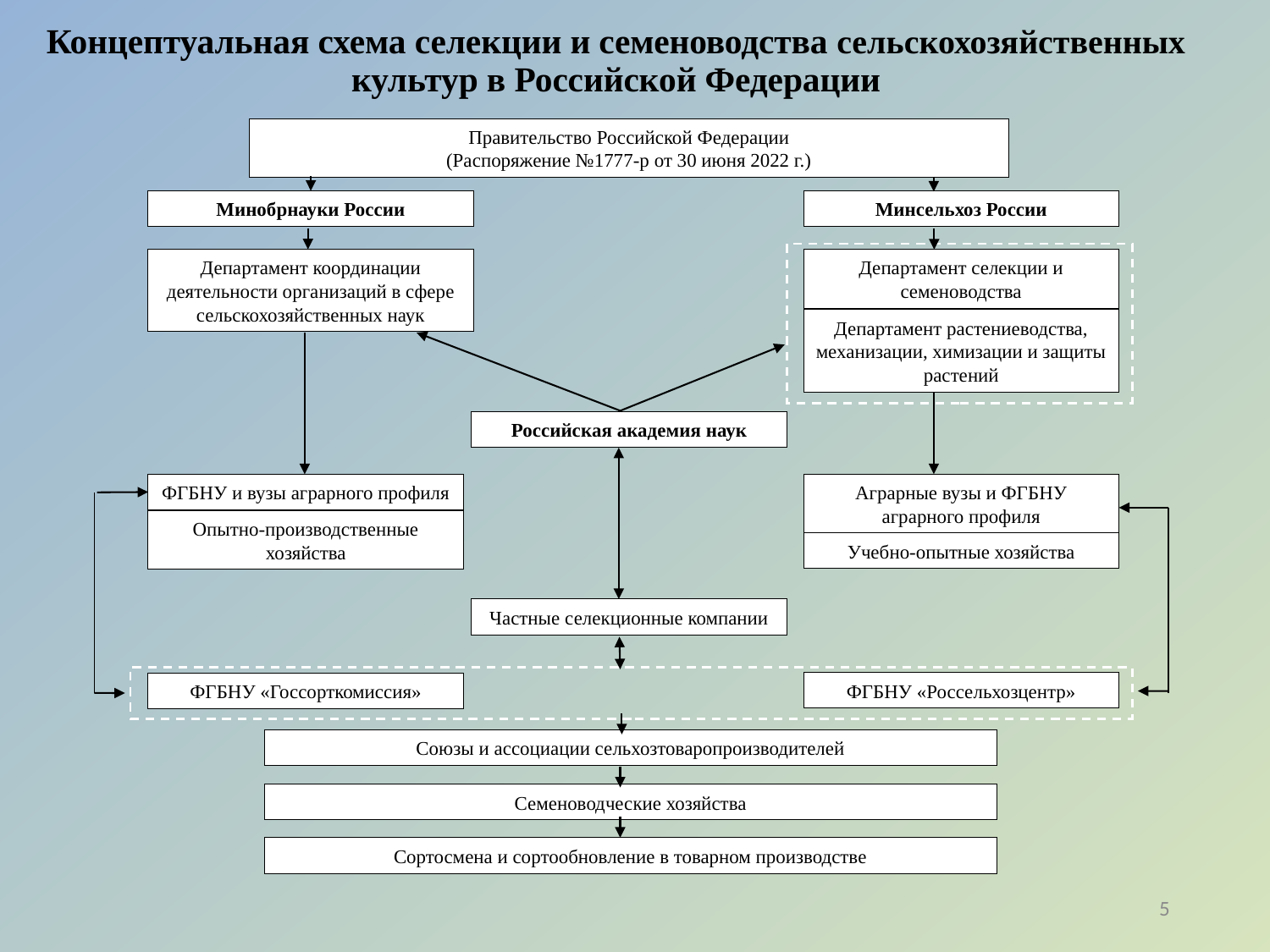

# Концептуальная схема селекции и семеноводства сельскохозяйственных культур в Российской Федерации
Правительство Российской Федерации
(Распоряжение №1777-р от 30 июня 2022 г.)
Минобрнауки России
Минсельхоз России

Департамент координации деятельности организаций в сфере сельскохозяйственных наук
Департамент селекции и семеноводства
Департамент растениеводства, механизации, химизации и защиты растений
Российская академия наук
ФГБНУ и вузы аграрного профиля
Аграрные вузы и ФГБНУ аграрного профиля
Опытно-производственные хозяйства
Учебно-опытные хозяйства
Частные селекционные компании

ФГБНУ «Россельхозцентр»
ФГБНУ «Госсорткомиссия»
Союзы и ассоциации сельхозтоваропроизводителей
Семеноводческие хозяйства
Сортосмена и сортообновление в товарном производстве
5